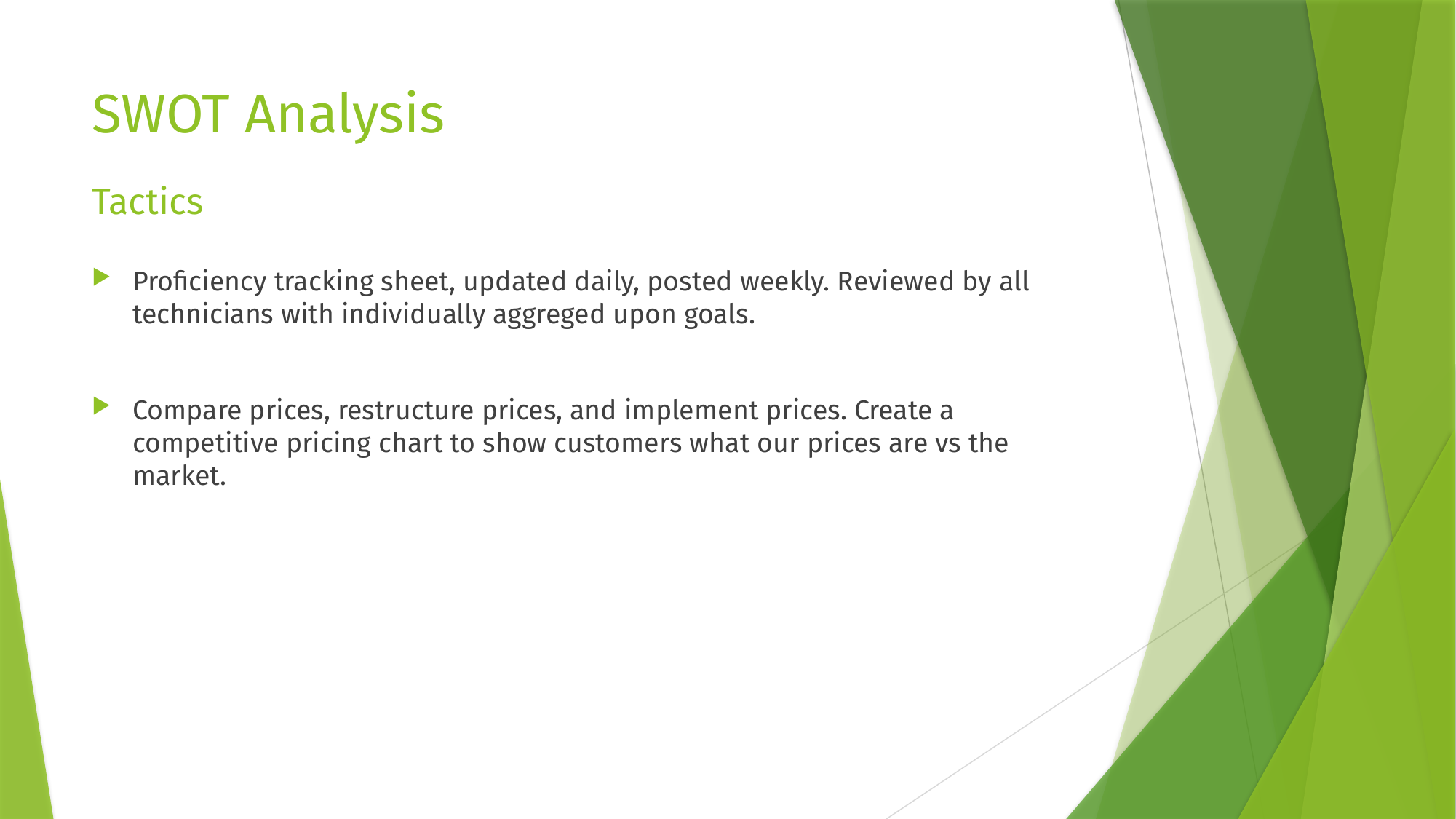

# SWOT Analysis
Tactics
Proficiency tracking sheet, updated daily, posted weekly. Reviewed by all technicians with individually aggreged upon goals.

Compare prices, restructure prices, and implement prices. Create a competitive pricing chart to show customers what our prices are vs the market.